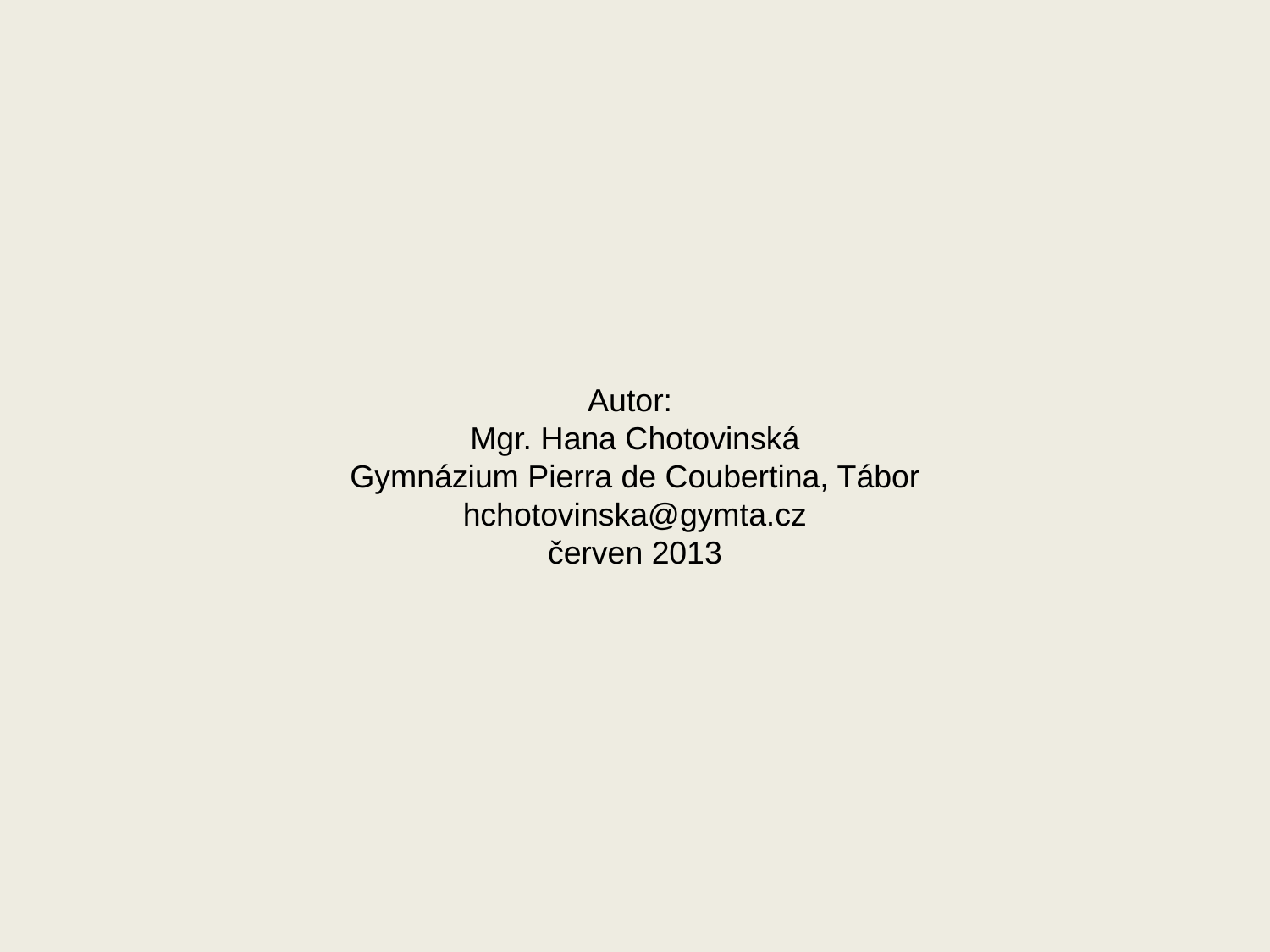

Autor:
Mgr. Hana Chotovinská
Gymnázium Pierra de Coubertina, Tábor
hchotovinska@gymta.cz
červen 2013